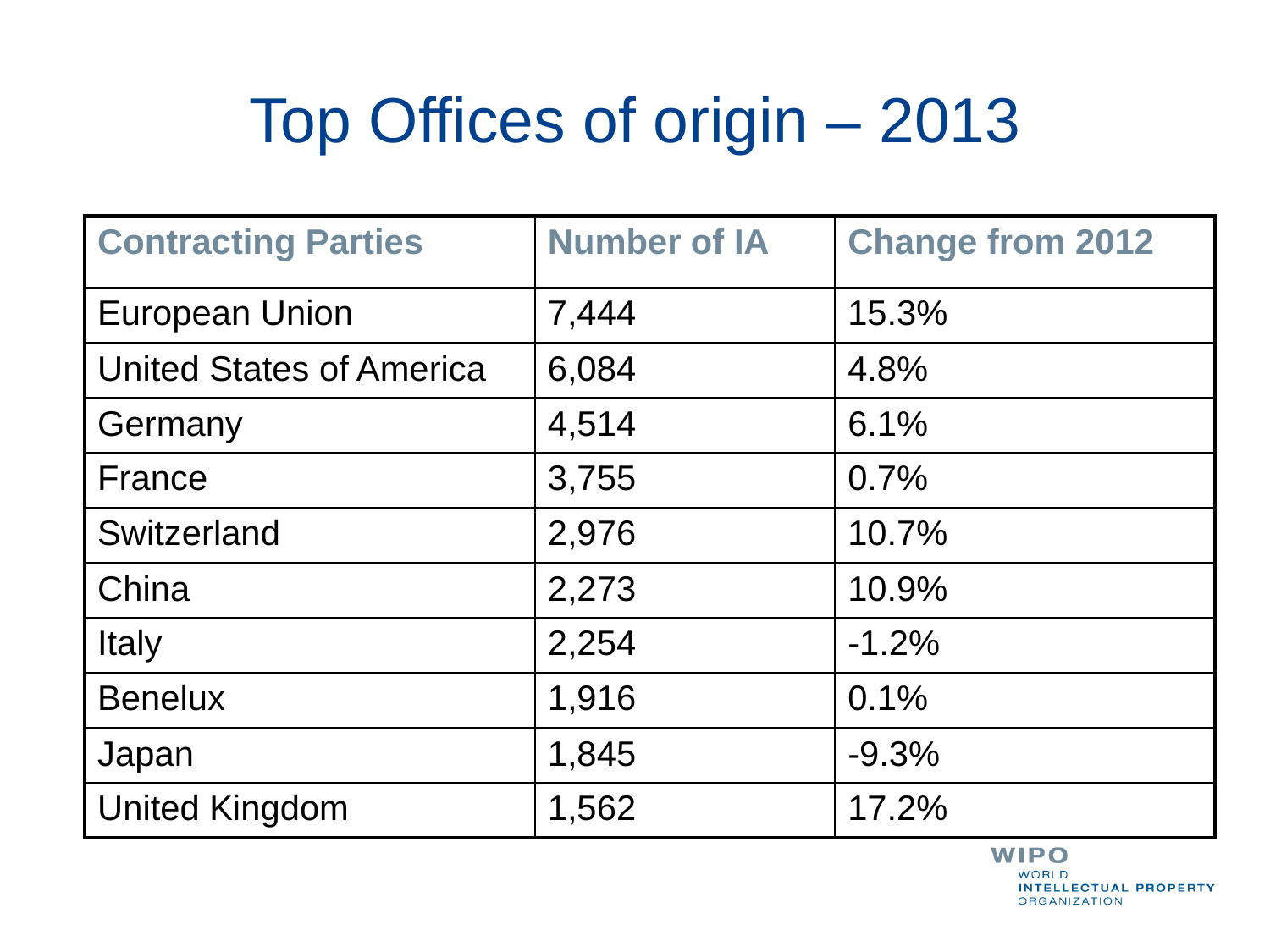

# Top Offices of origin – 2013
| Contracting Parties | Number of IA | Change from 2012 |
| --- | --- | --- |
| European Union | 7,444 | 15.3% |
| United States of America | 6,084 | 4.8% |
| Germany | 4,514 | 6.1% |
| France | 3,755 | 0.7% |
| Switzerland | 2,976 | 10.7% |
| China | 2,273 | 10.9% |
| Italy | 2,254 | -1.2% |
| Benelux | 1,916 | 0.1% |
| Japan | 1,845 | -9.3% |
| United Kingdom | 1,562 | 17.2% |